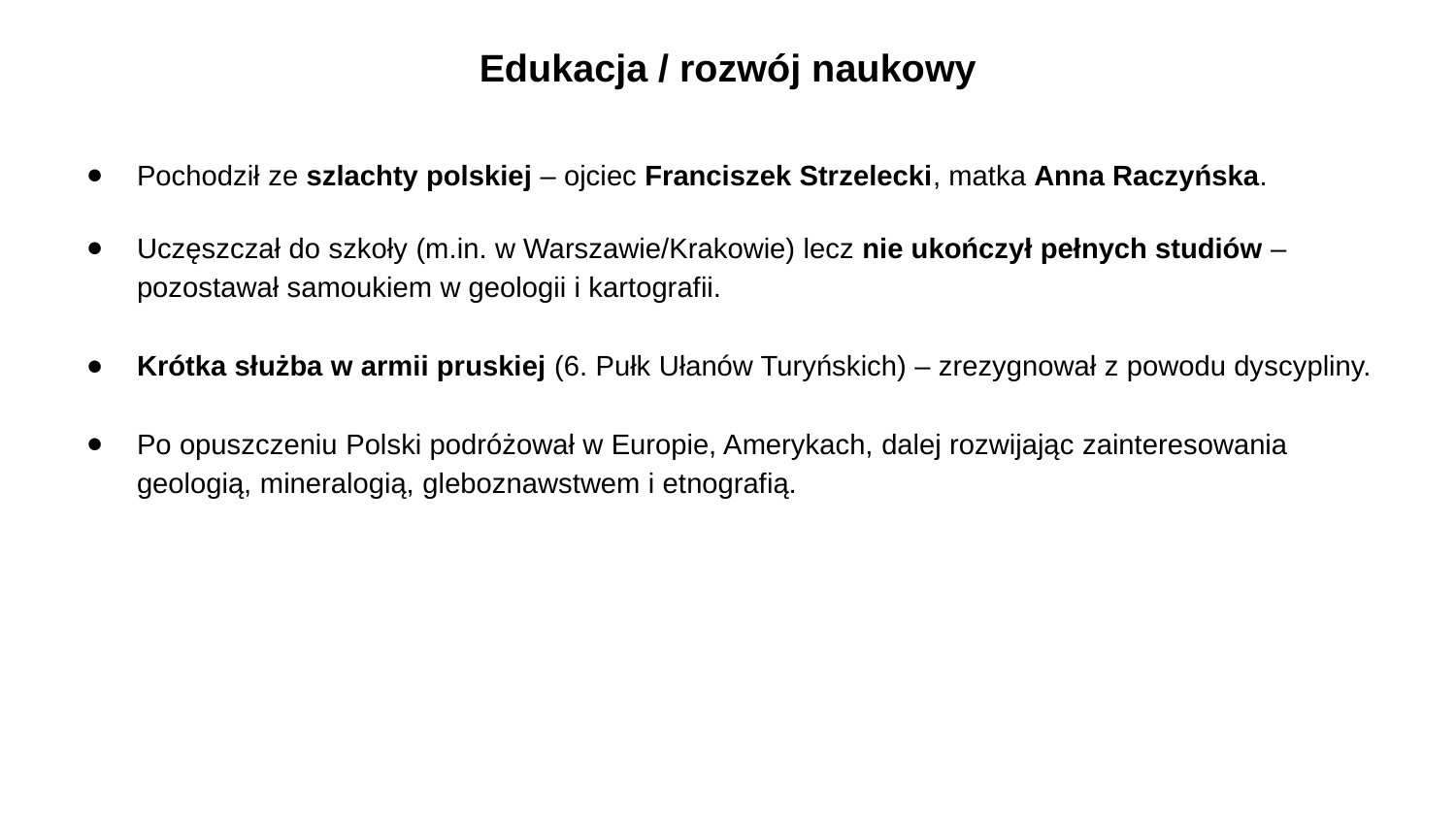

# Edukacja / rozwój naukowy
Pochodził ze szlachty polskiej – ojciec Franciszek Strzelecki, matka Anna Raczyńska.
Uczęszczał do szkoły (m.in. w Warszawie/Krakowie) lecz nie ukończył pełnych studiów – pozostawał samoukiem w geologii i kartografii.
Krótka służba w armii pruskiej (6. Pułk Ułanów Turyńskich) – zrezygnował z powodu dyscypliny.
Po opuszczeniu Polski podróżował w Europie, Amerykach, dalej rozwijając zainteresowania geologią, mineralogią, gleboznawstwem i etnografią.